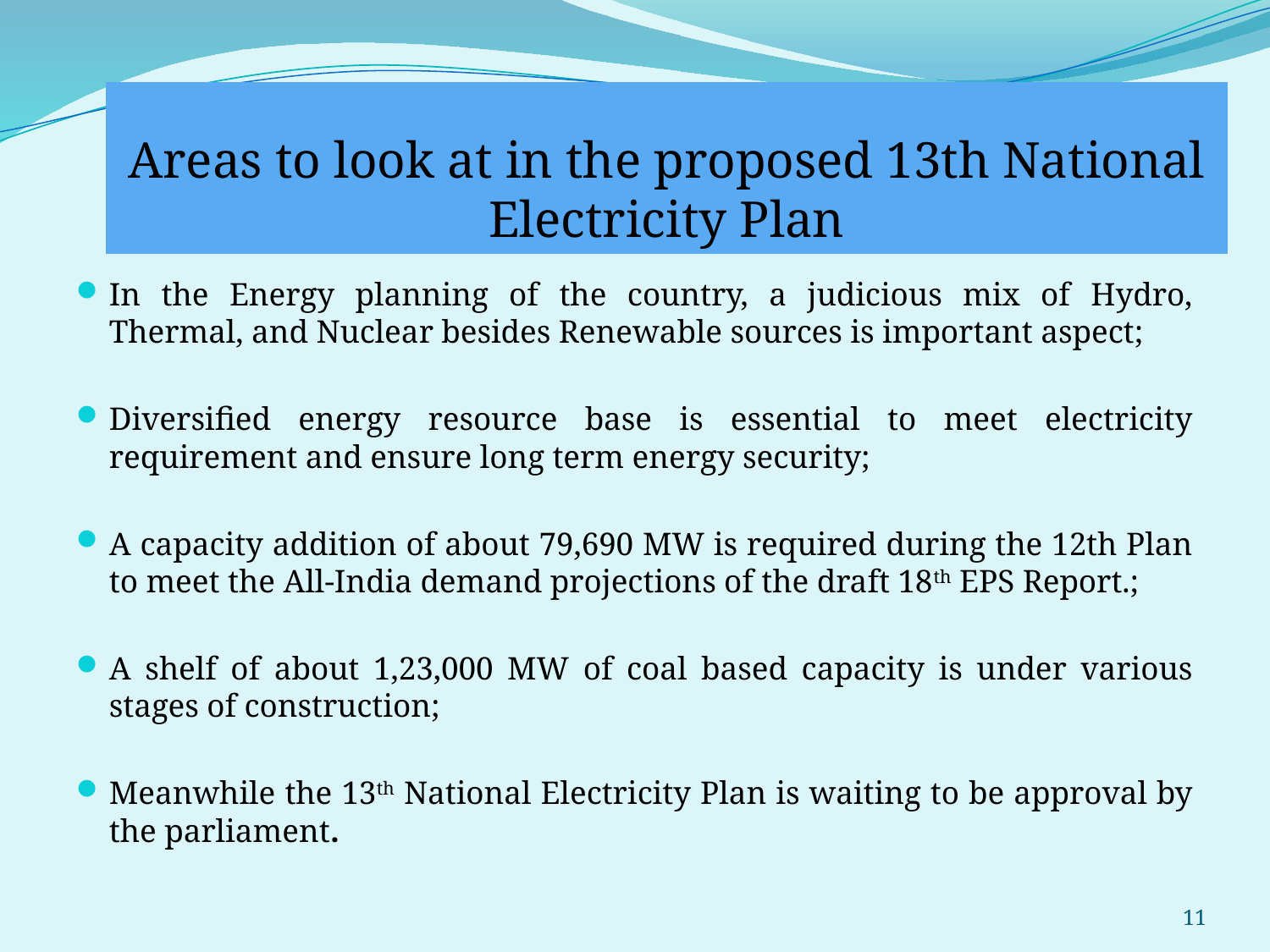

# Areas to look at in the proposed 13th National Electricity Plan
In the Energy planning of the country, a judicious mix of Hydro, Thermal, and Nuclear besides Renewable sources is important aspect;

Diversified energy resource base is essential to meet electricity requirement and ensure long term energy security;

A capacity addition of about 79,690 MW is required during the 12th Plan to meet the All-India demand projections of the draft 18th EPS Report.;

A shelf of about 1,23,000 MW of coal based capacity is under various stages of construction;

Meanwhile the 13th National Electricity Plan is waiting to be approval by the parliament.

11